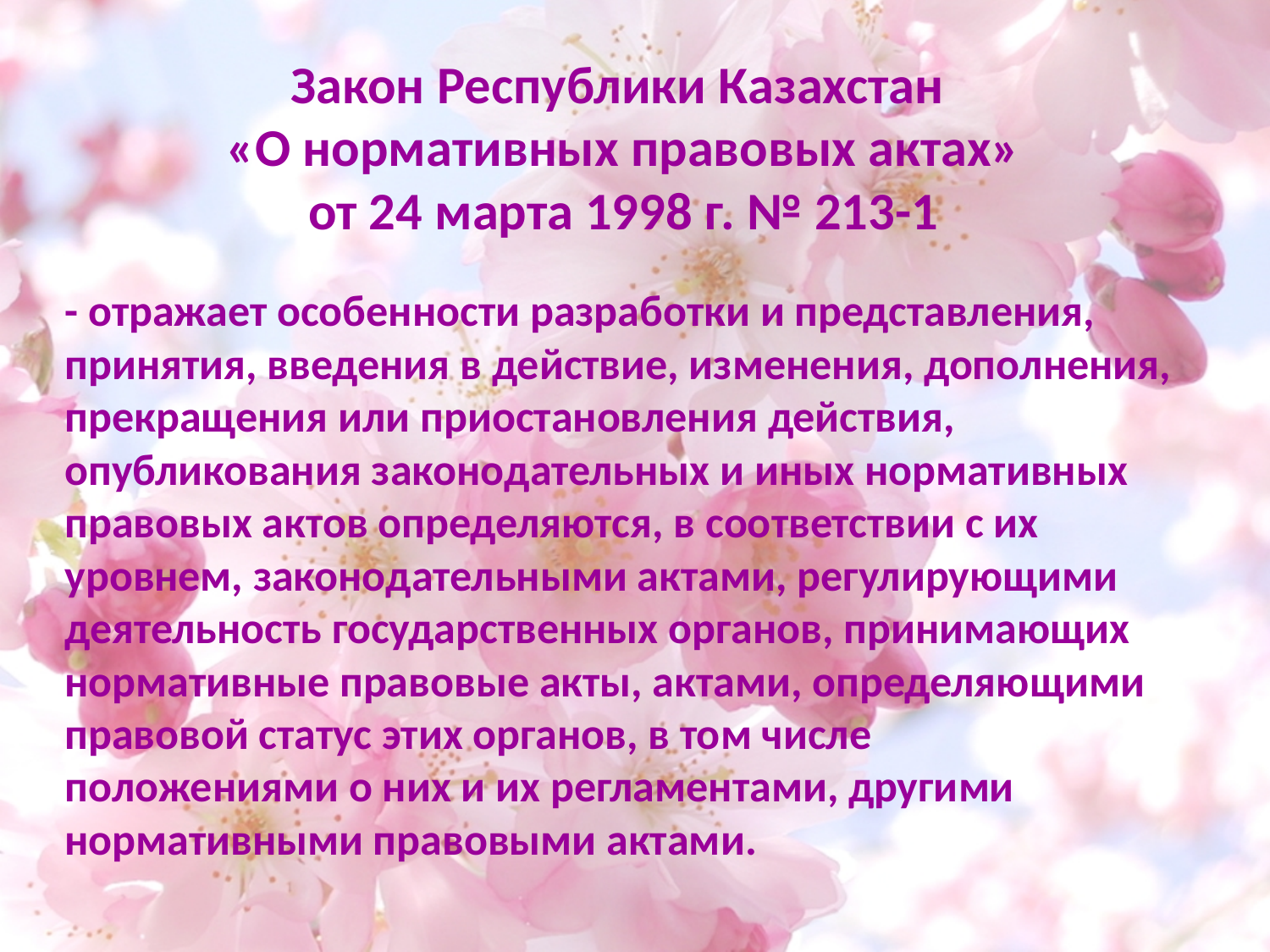

# Закон Республики Казахстан «О нормативных правовых актах» от 24 марта 1998 г. № 213-1
- отражает особенности разработки и представления, принятия, введения в действие, изменения, дополнения, прекращения или приостановления действия, опубликования законодательных и иных нормативных
правовых актов определяются, в соответствии с их уровнем, законодательными актами, регулирующими деятельность государственных органов, принимающих нормативные правовые акты, актами, определяющими правовой статус этих органов, в том числе
положениями о них и их регламентами, другими нормативными правовыми актами.